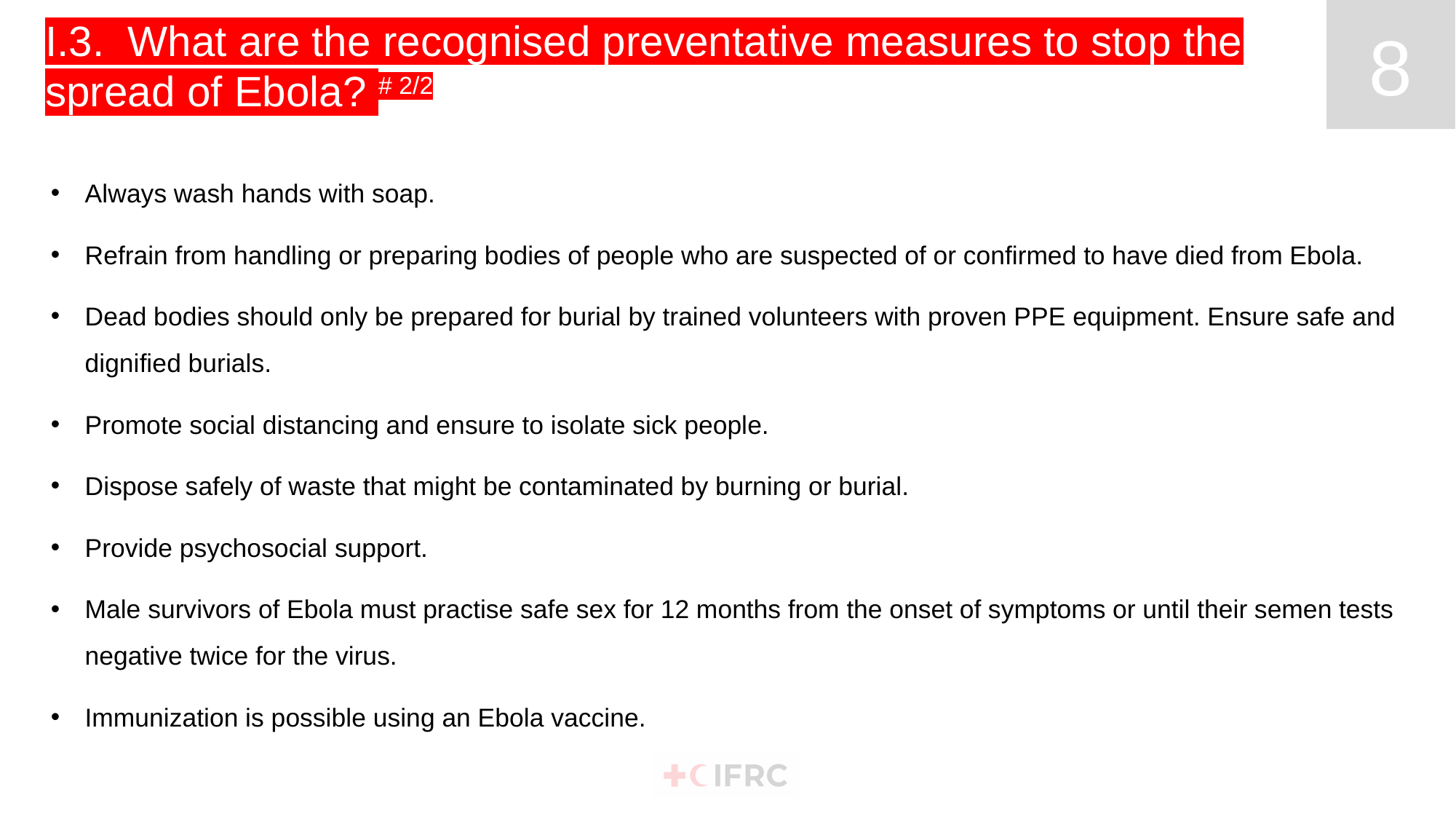

# I.3.  What are the recognised preventative measures to stop the spread of Ebola? # 2/2
Always wash hands with soap.
Refrain from handling or preparing bodies of people who are suspected of or confirmed to have died from Ebola.
Dead bodies should only be prepared for burial by trained volunteers with proven PPE equipment. Ensure safe and dignified burials.
Promote social distancing and ensure to isolate sick people.
Dispose safely of waste that might be contaminated by burning or burial.
Provide psychosocial support.
Male survivors of Ebola must practise safe sex for 12 months from the onset of symptoms or until their semen tests negative twice for the virus.
Immunization is possible using an Ebola vaccine.